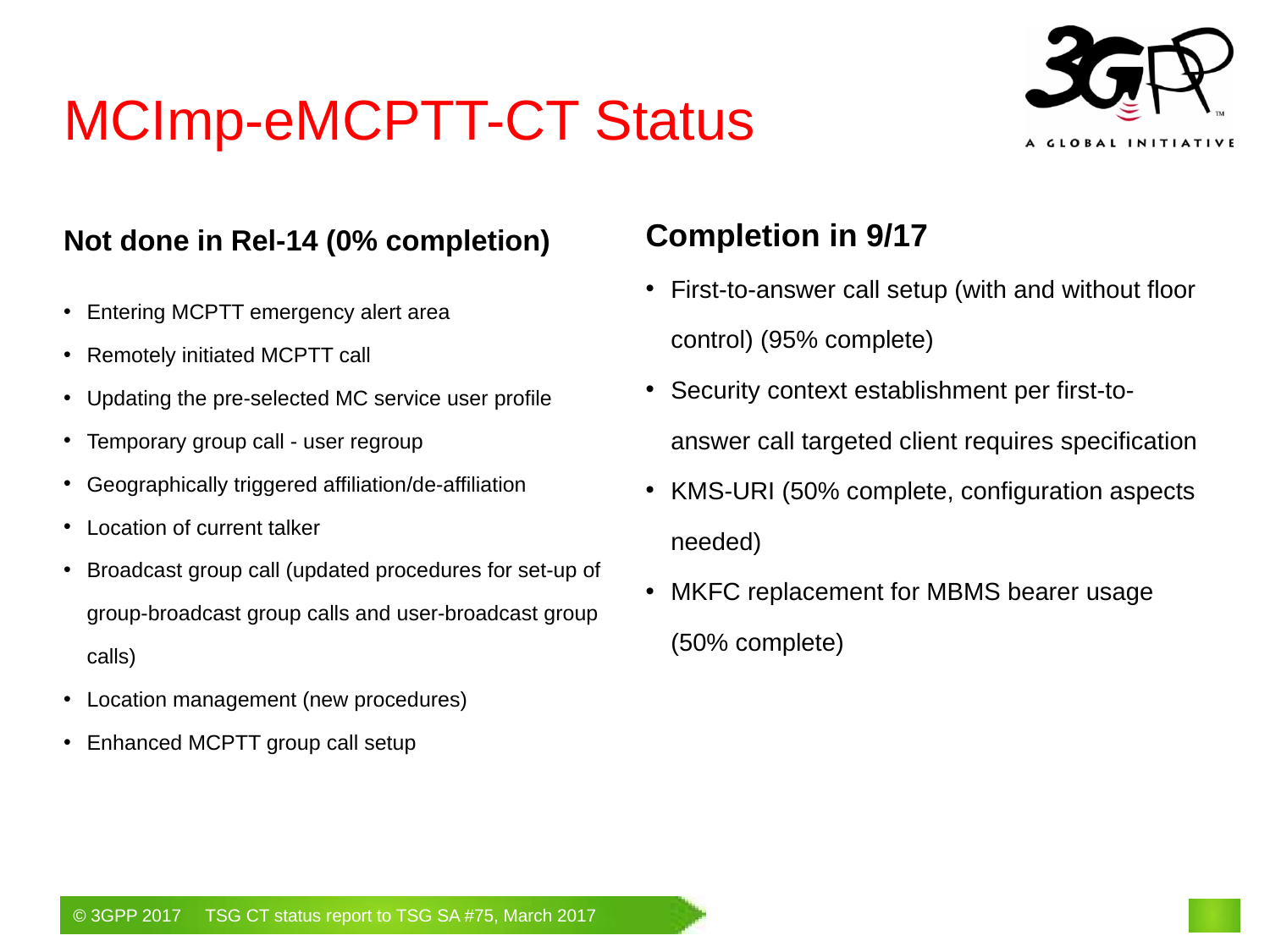

# MCImp-eMCPTT-CT Status
Not done in Rel-14 (0% completion)

Entering MCPTT emergency alert area
Remotely initiated MCPTT call
Updating the pre-selected MC service user profile
Temporary group call - user regroup
Geographically triggered affiliation/de-affiliation
Location of current talker
Broadcast group call (updated procedures for set-up of group-broadcast group calls and user-broadcast group calls)
Location management (new procedures)
Enhanced MCPTT group call setup

Completion in 9/17
First-to-answer call setup (with and without floor control) (95% complete)
Security context establishment per first-to-answer call targeted client requires specification
KMS-URI (50% complete, configuration aspects needed)
MKFC replacement for MBMS bearer usage (50% complete)